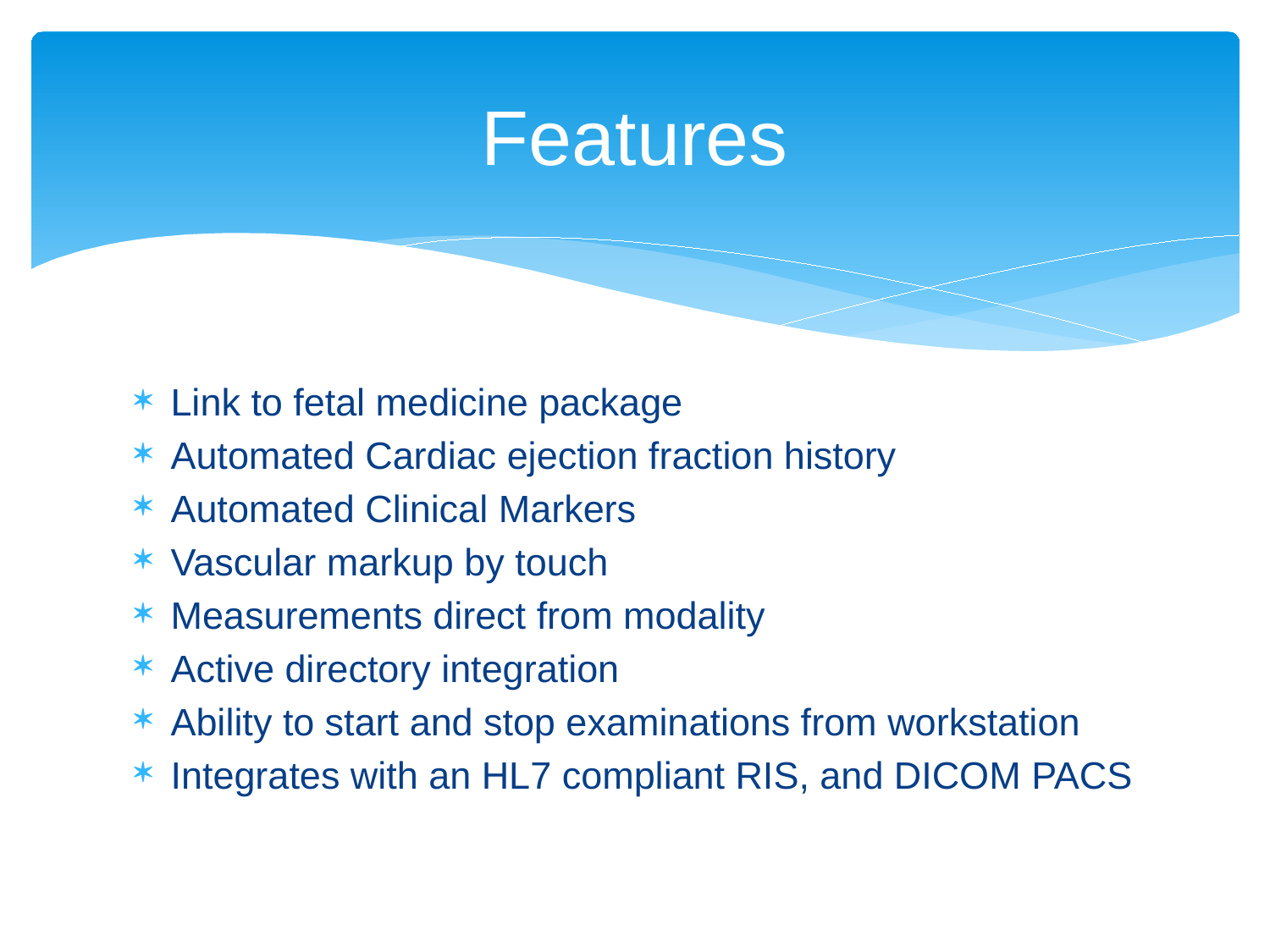

# Features
Link to fetal medicine package
Automated Cardiac ejection fraction history
Automated Clinical Markers
Vascular markup by touch
Measurements direct from modality
Active directory integration
Ability to start and stop examinations from workstation
Integrates with an HL7 compliant RIS, and DICOM PACS